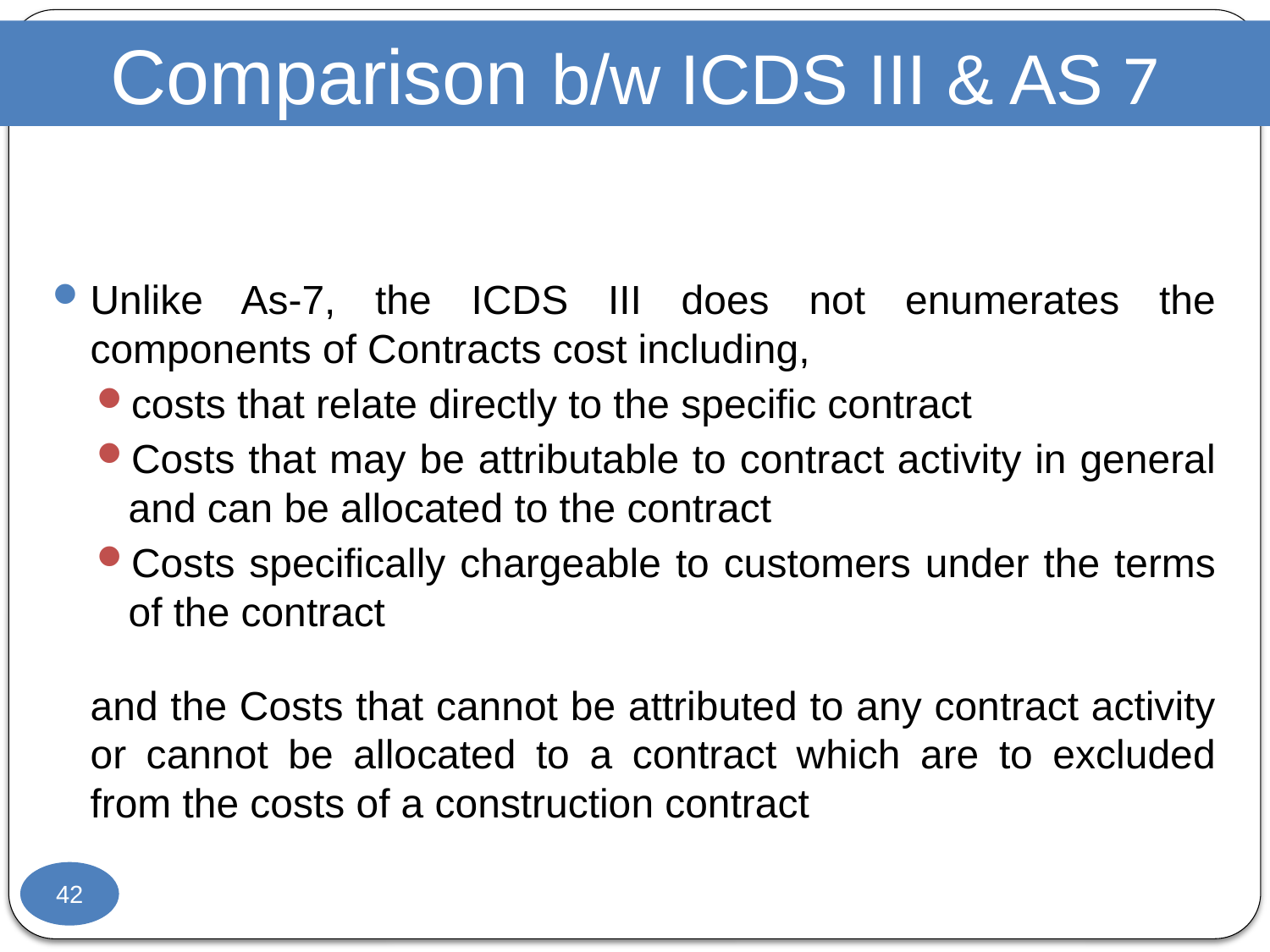

Comparison b/w ICDS III & AS 7
Unlike As-7, the ICDS III does not enumerates the components of Contracts cost including,
costs that relate directly to the specific contract
Costs that may be attributable to contract activity in general and can be allocated to the contract
Costs specifically chargeable to customers under the terms of the contract

	and the Costs that cannot be attributed to any contract activity or cannot be allocated to a contract which are to excluded from the costs of a construction contract
42